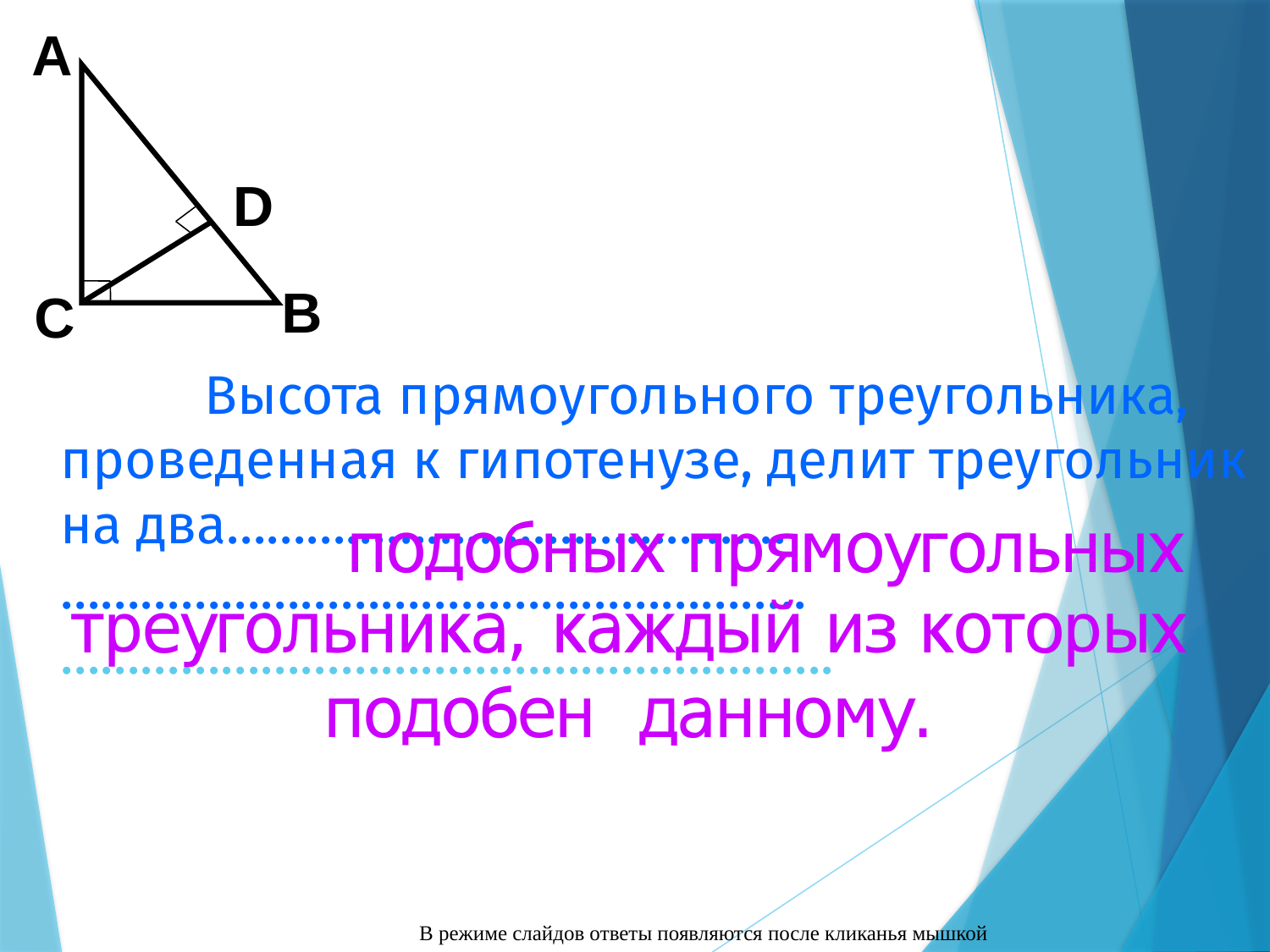

А

В
С

D

# Высота прямоугольного треугольника, проведенная к гипотенузе, делит треугольник на два…………………………………… ……………………………………………….. ………………………………………………….
подобных прямоугольных
треугольника, каждый из которых подобен  данному.

В режиме слайдов ответы появляются после кликанья мышкой